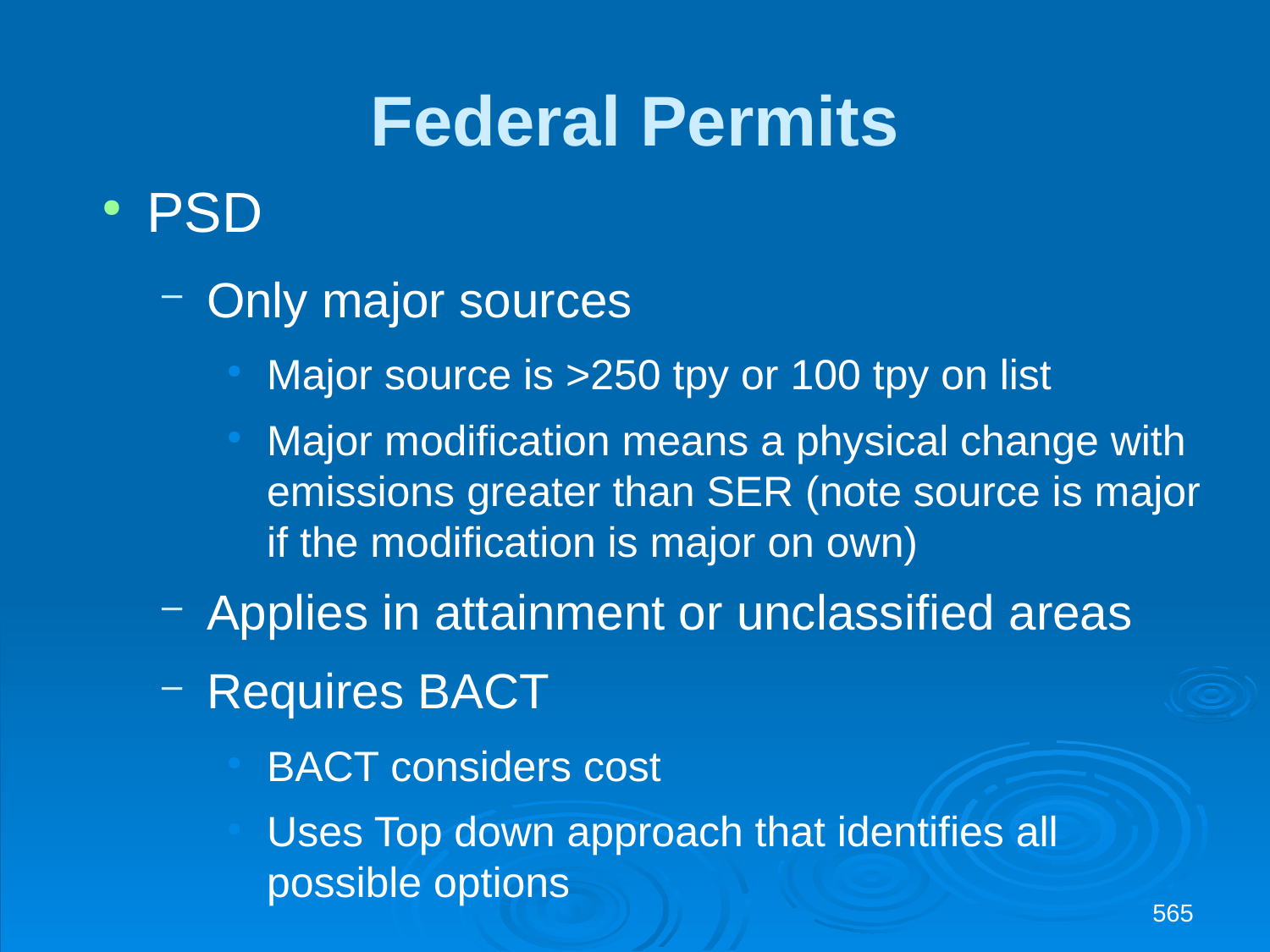

Federal Permits
PSD
Only major sources
Major source is >250 tpy or 100 tpy on list
Major modification means a physical change with emissions greater than SER (note source is major if the modification is major on own)
Applies in attainment or unclassified areas
Requires BACT
BACT considers cost
Uses Top down approach that identifies all possible options

565